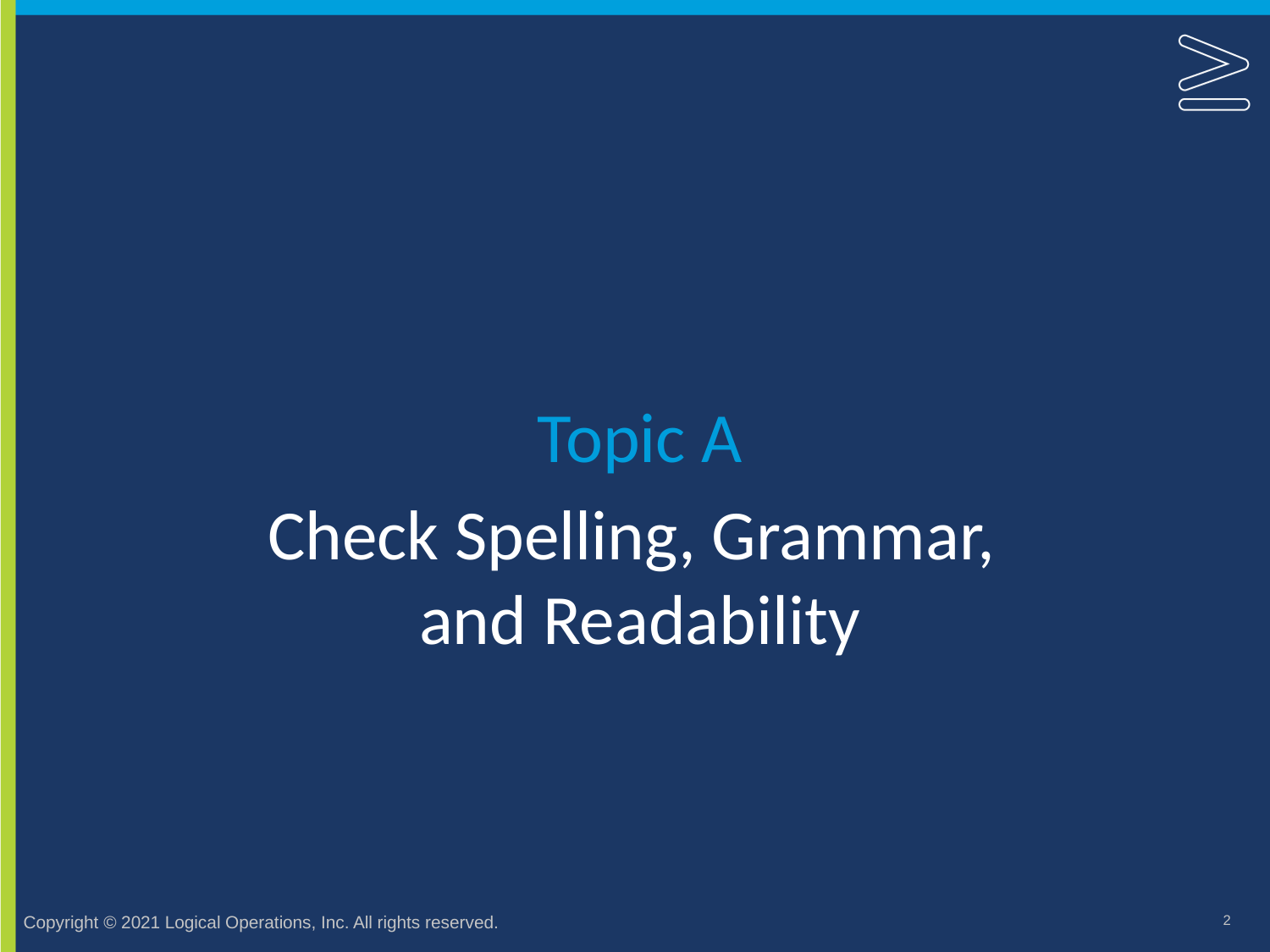

Topic A
# Check Spelling, Grammar, and Readability
2